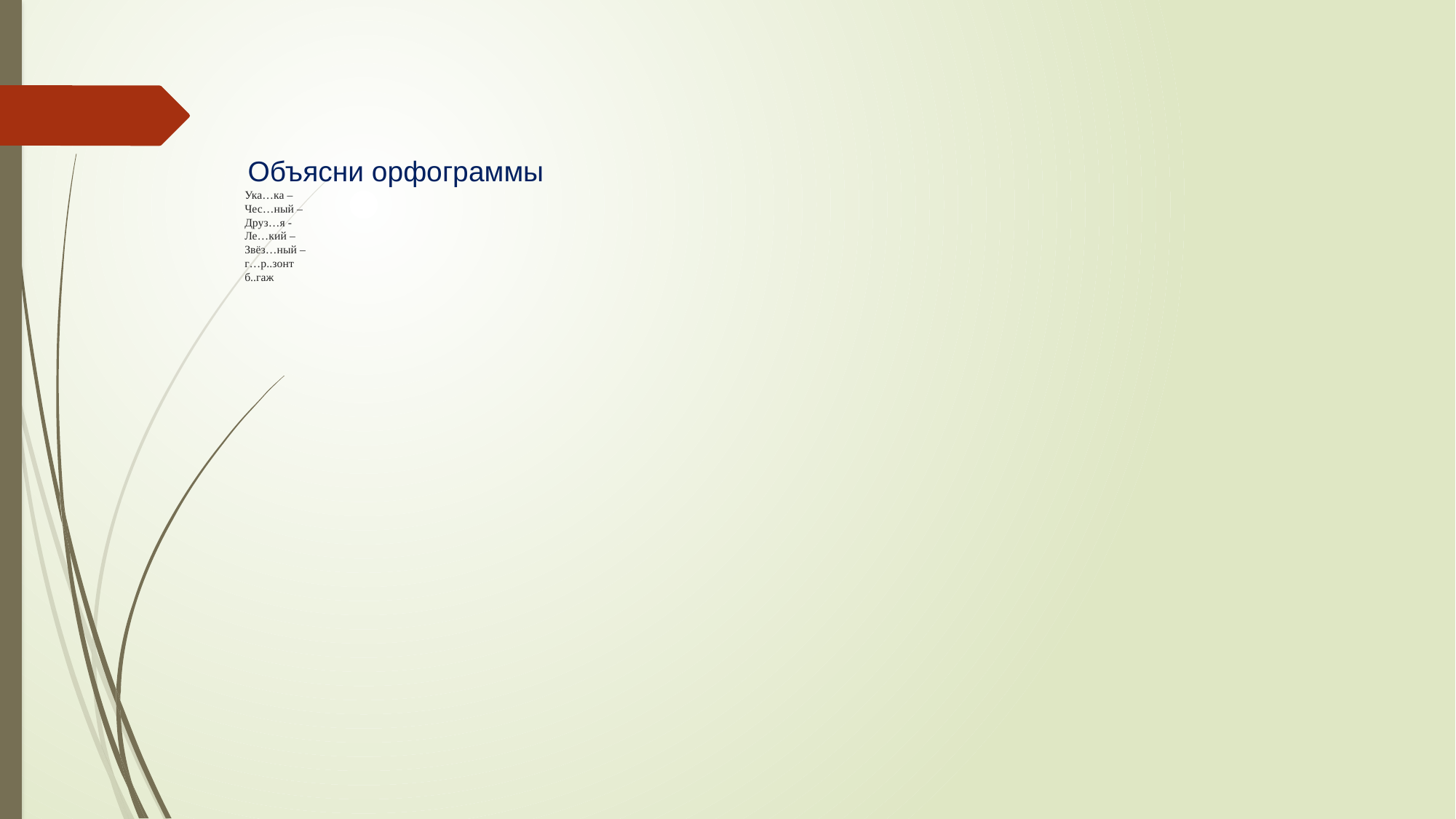

# Объясни орфограммы Ука…ка – Чес…ный – Друз…я - Ле…кий – Звёз…ный – г…р..зонт б..гаж